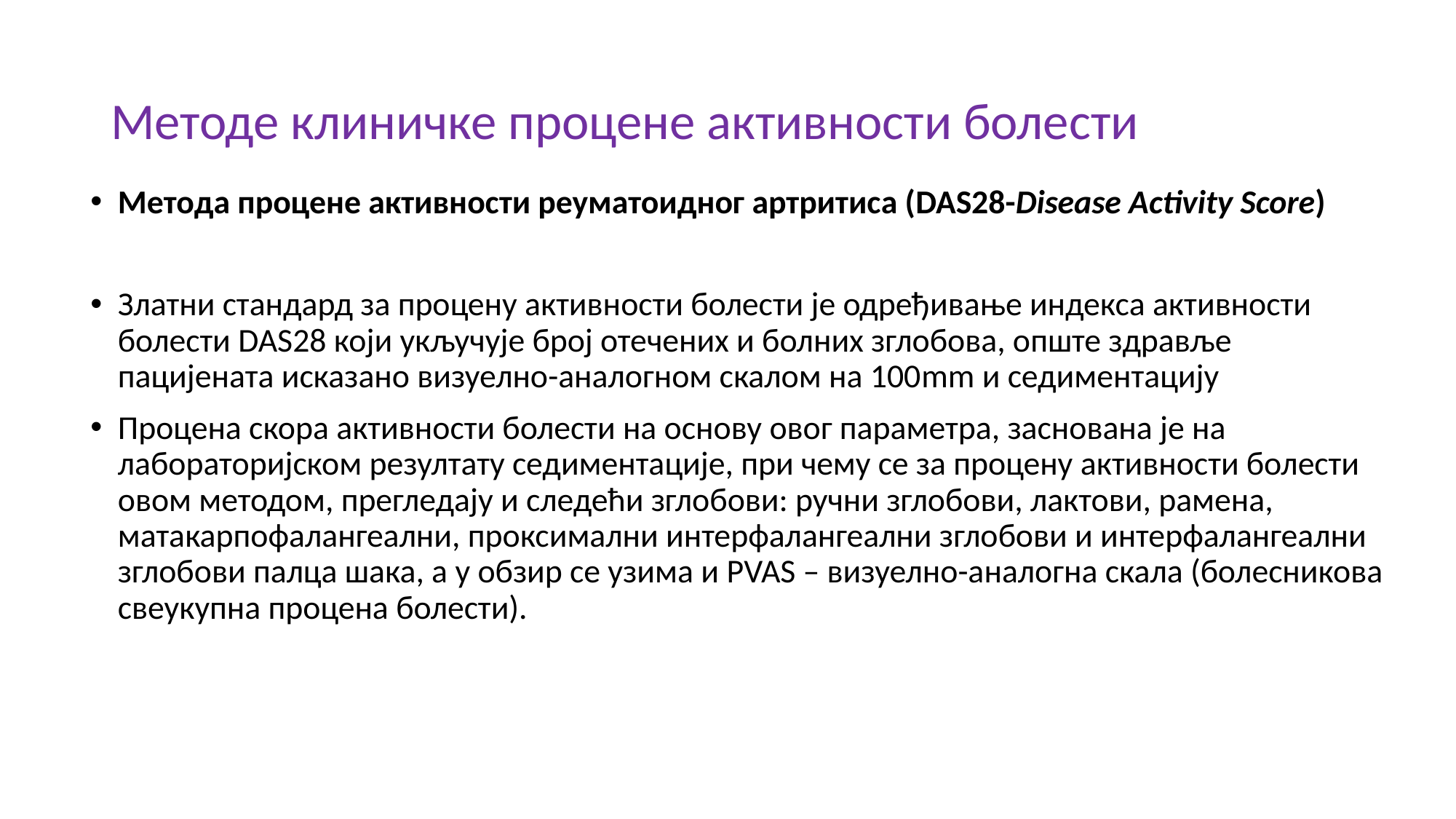

# Методе клиничке процене активности болести
Метода процене активности реуматоидног артритиса (DAS28-Disease Activity Score)

Златни стандард за процену активности болести је одређивање индекса активности болести DAS28 који укључује број отечених и болних зглобова, опште здравље пацијената исказано визуелно-аналогном скалом на 100mm и седиментацију
Процена скора активности болести на основу овог параметра, заснована је на лабораторијском резултату седиментације, при чему се за процену активности болести овом методом, прегледају и следећи зглобови: ручни зглобови, лактови, рамена, матакарпофалангеални, проксимални интерфалангеални зглобови и интерфалангеални зглобови палца шака, а у обзир се узима и PVAS – визуелно-аналогна скала (болесникова свеукупна процена болести).